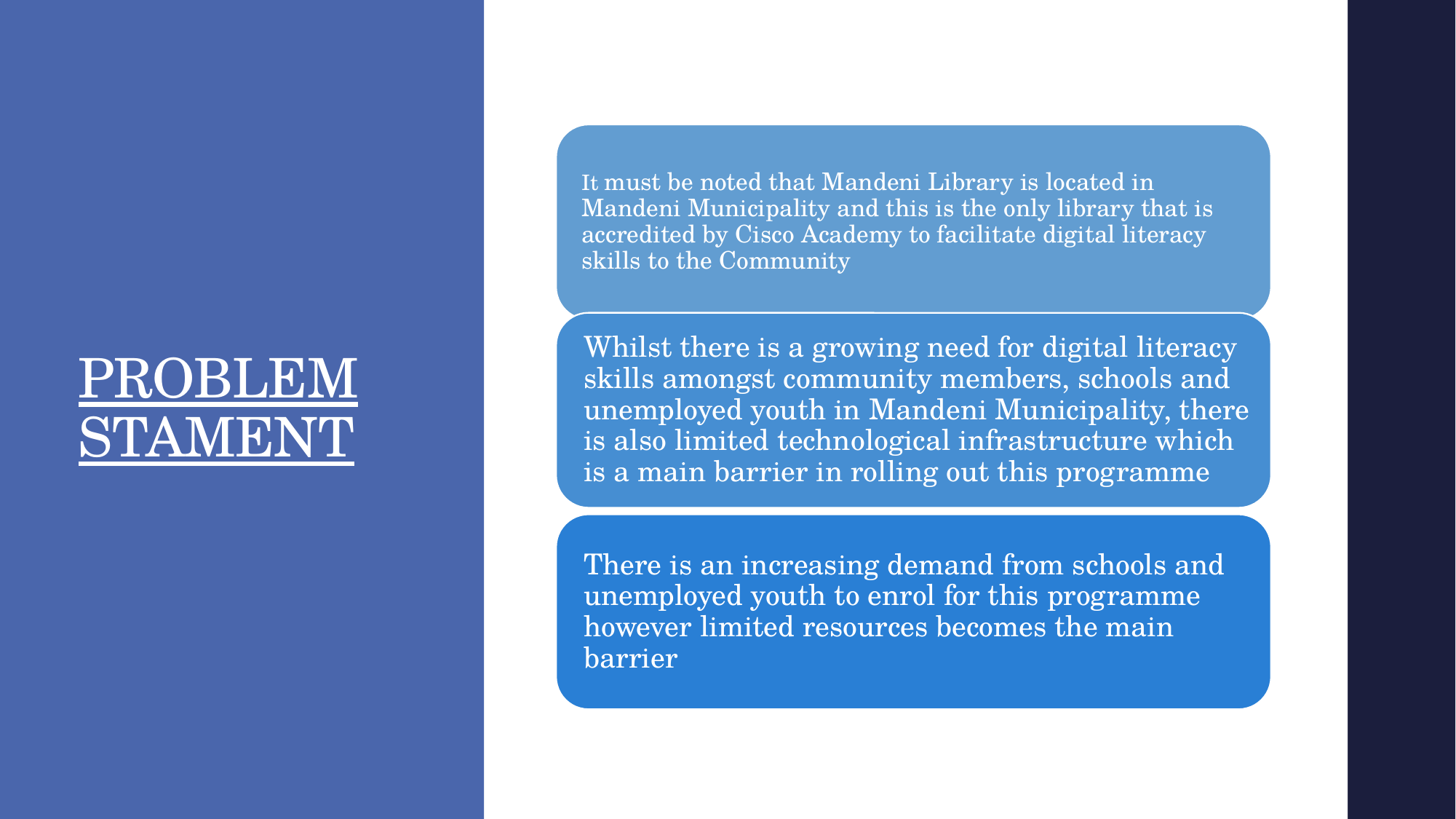

It must be noted that Mandeni Library is located in Mandeni Municipality and this is the only library that is  accredited by Cisco Academy to facilitate digital literacy skills to the Community
Whilst there is a growing need for digital literacy skills amongst community members, schools and unemployed youth in Mandeni Municipality, there is also limited technological infrastructure which is a main barrier in rolling out this programme
There is an increasing demand from schools and unemployed youth to enrol for this programme however limited resources becomes the main barrier
# PROBLEM STAMENT